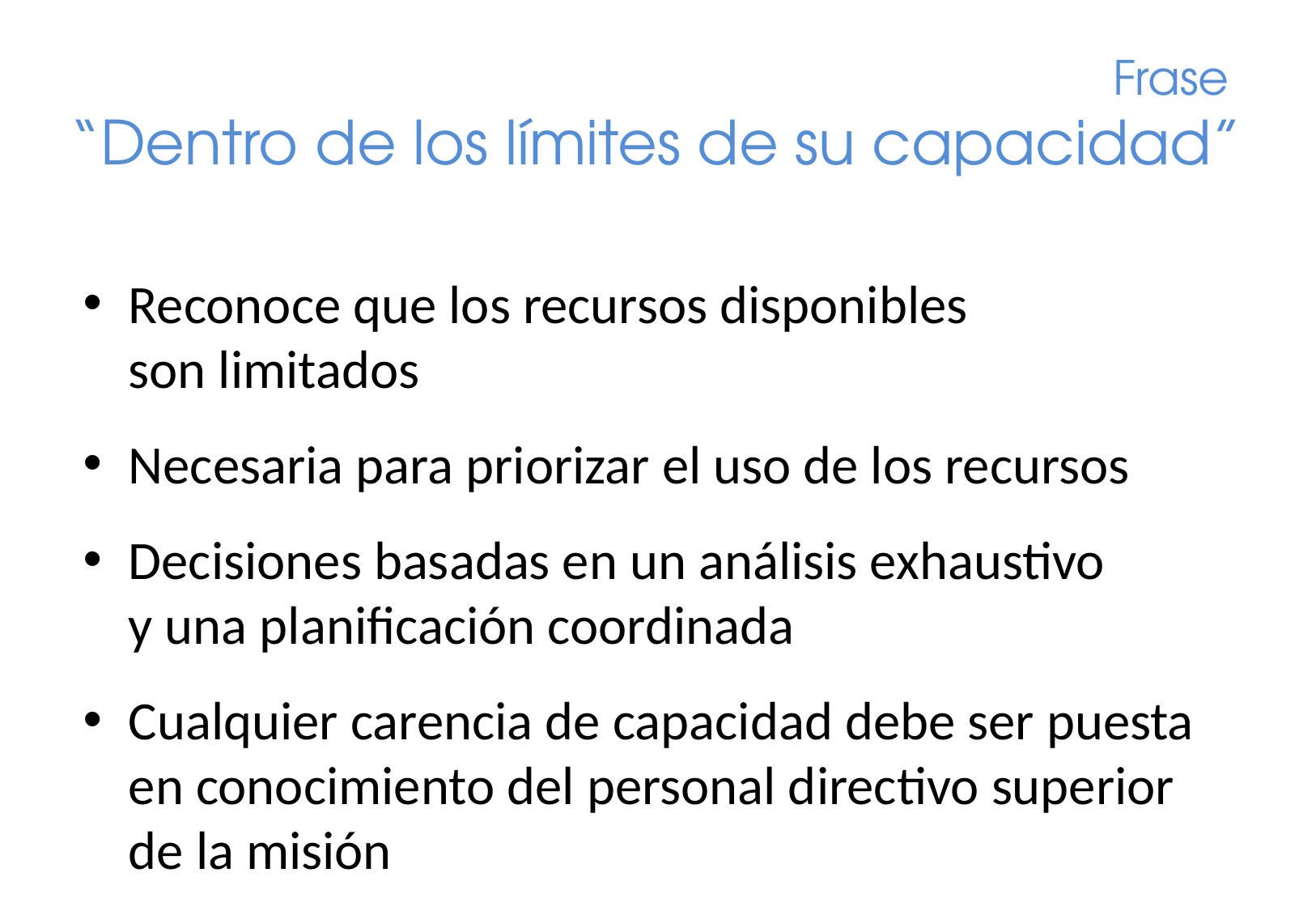

# Frase “Dentro de los límites de su capacidad”
Reconoce que los recursos disponibles
son limitados
Necesaria para priorizar el uso de los recursos
Decisiones basadas en un análisis exhaustivo
y una planificación coordinada
Cualquier carencia de capacidad debe ser puesta en conocimiento del personal directivo superior de la misión